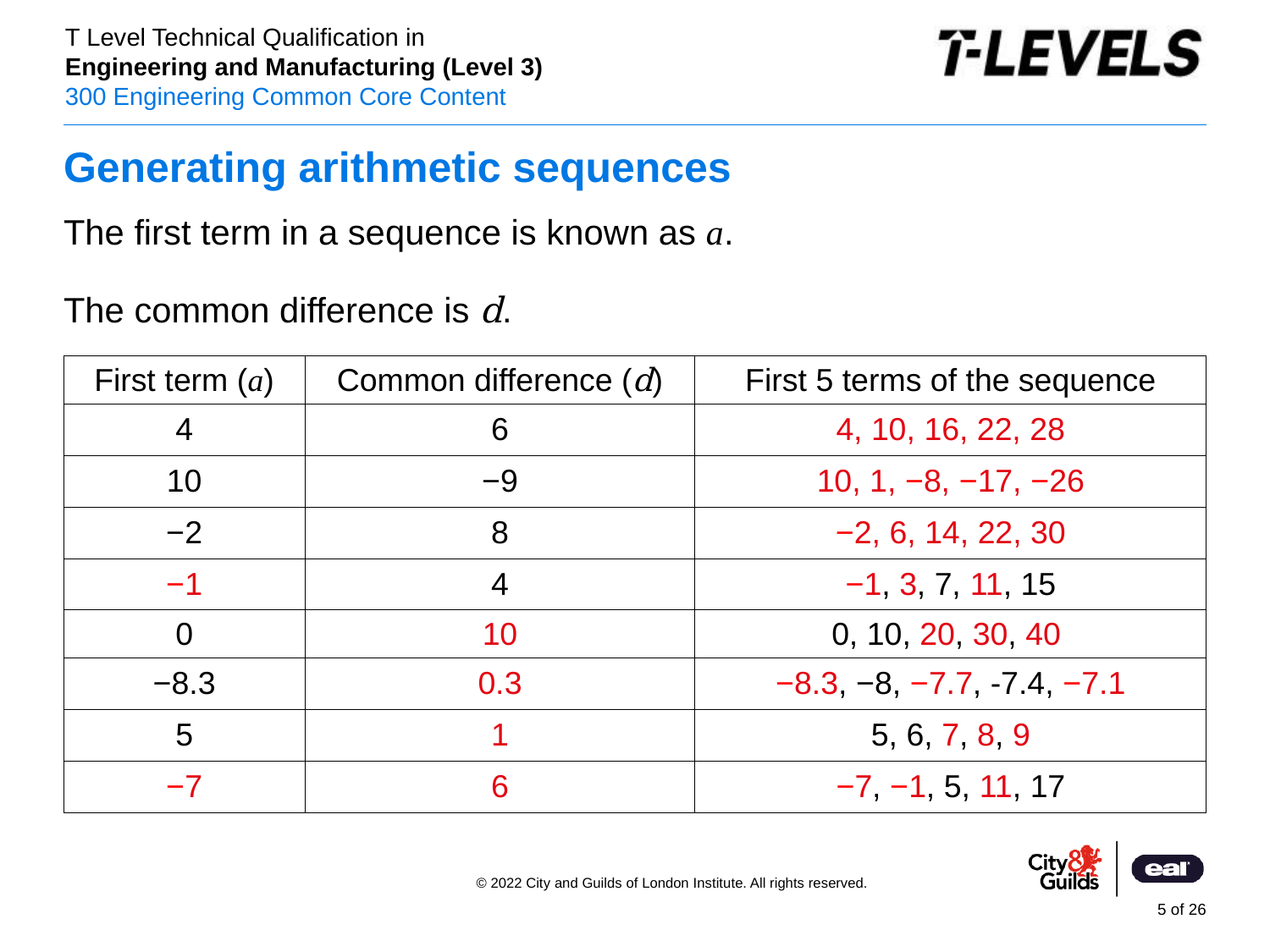

# Generating arithmetic sequences
The first term in a sequence is known as a.
The common difference is d.

| First term (a) | Common difference (d) | First 5 terms of the sequence |
| --- | --- | --- |
| 4 | 6 | 4, 10, 16, 22, 28 |
| 10 | −9 | 10, 1, −8, −17, −26 |
| −2 | 8 | −2, 6, 14, 22, 30 |
| −1 | 4 | −1, 3, 7, 11, 15 |
| 0 | 10 | 0, 10, 20, 30, 40 |
| −8.3 | 0.3 | −8.3, −8, −7.7, -7.4, −7.1 |
| 5 | 1 | 5, 6, 7, 8, 9 |
| −7 | 6 | −7, −1, 5, 11, 17 |